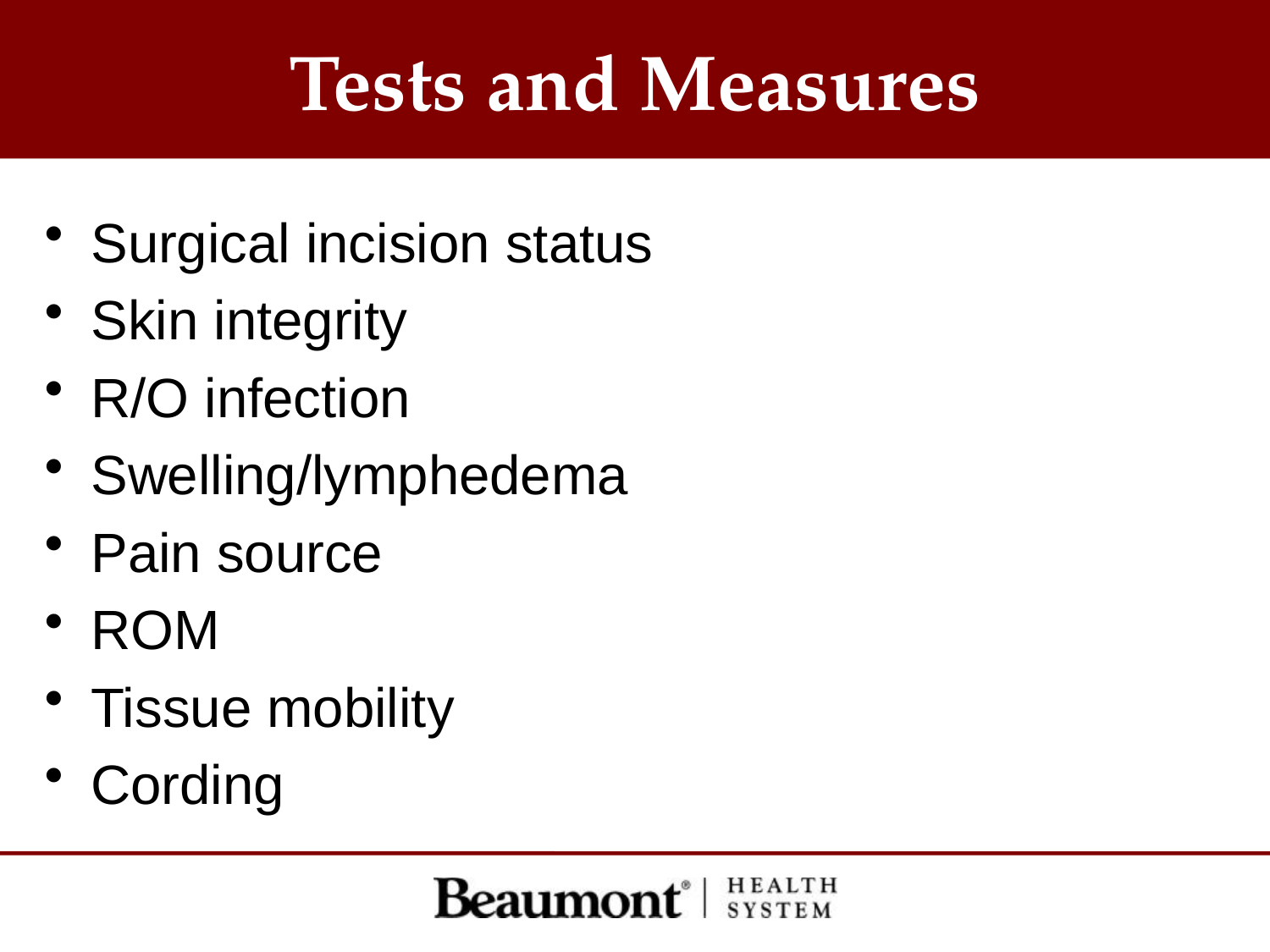

# Tests and Measures
Surgical incision status
Skin integrity
R/O infection
Swelling/lymphedema
Pain source
ROM
Tissue mobility
Cording